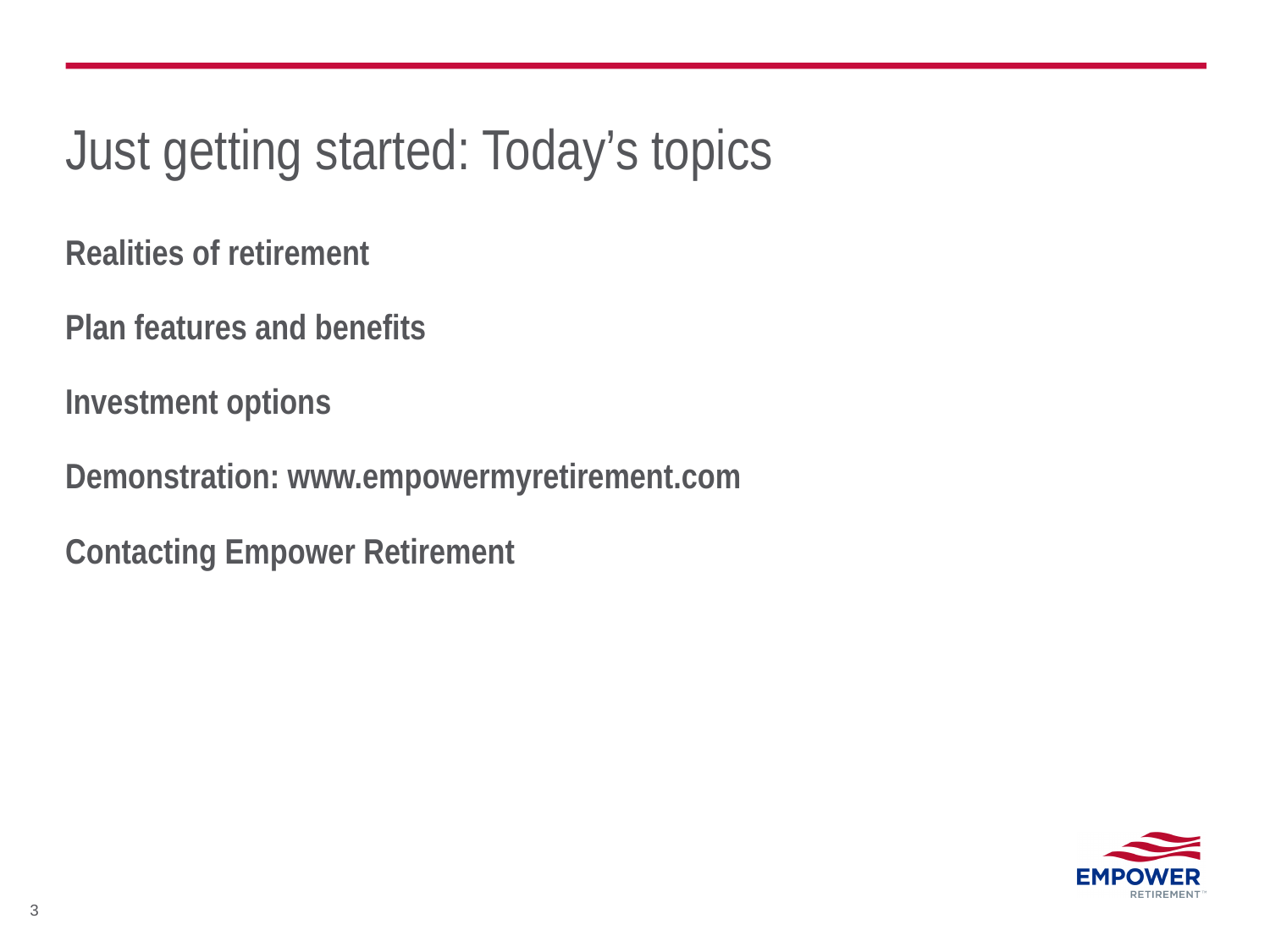

# Just getting started: Today’s topics
Realities of retirement
Plan features and benefits
Investment options
Demonstration: www.empowermyretirement.com
Contacting Empower Retirement